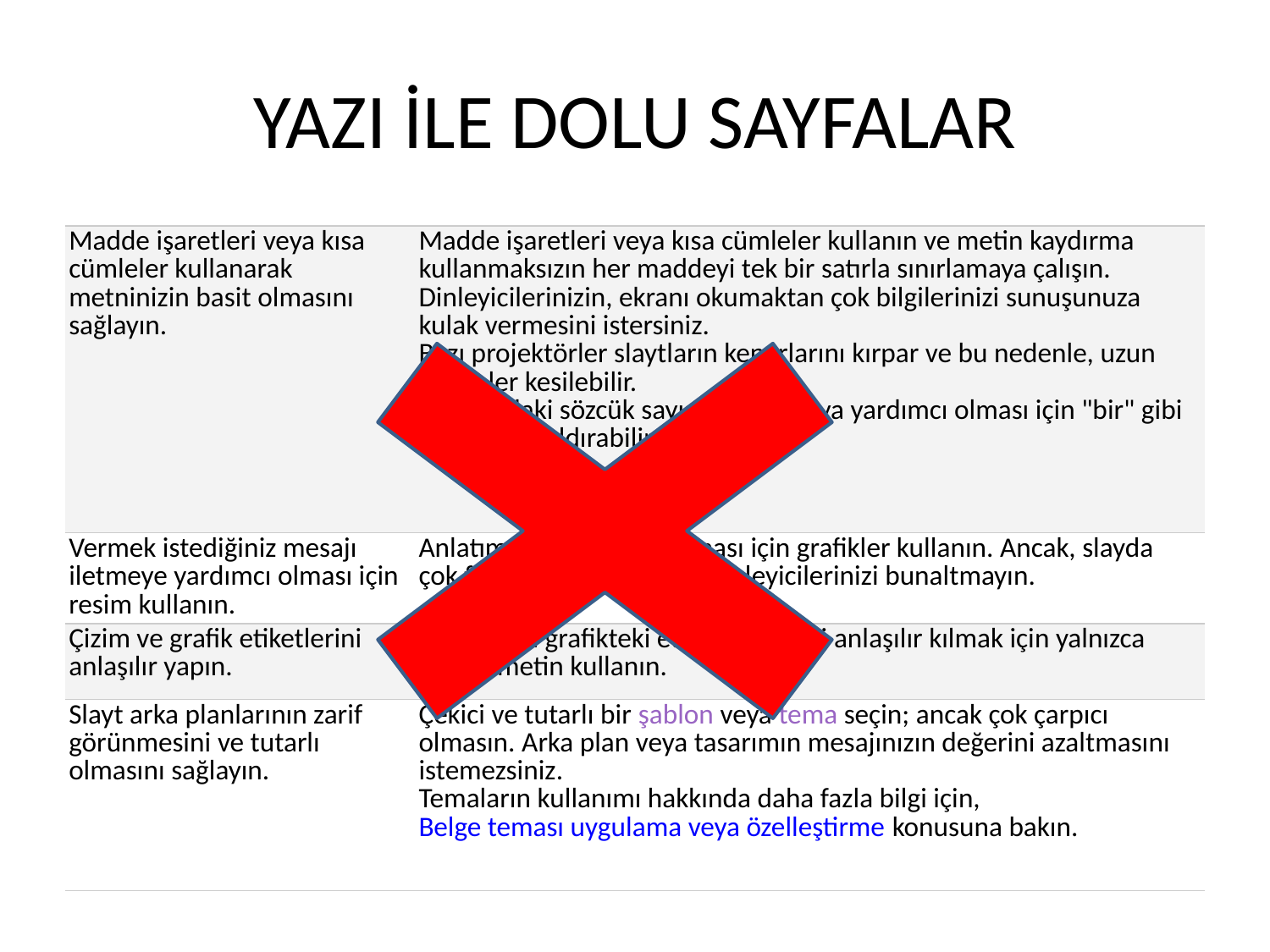

# YAZI İLE DOLU SAYFALAR
| Madde işaretleri veya kısa cümleler kullanarak metninizin basit olmasını sağlayın. | Madde işaretleri veya kısa cümleler kullanın ve metin kaydırma kullanmaksızın her maddeyi tek bir satırla sınırlamaya çalışın. Dinleyicilerinizin, ekranı okumaktan çok bilgilerinizi sunuşunuza kulak vermesini istersiniz. Bazı projektörler slaytların kenarlarını kırpar ve bu nedenle, uzun cümleler kesilebilir. Bir satırdaki sözcük sayısını azaltmaya yardımcı olması için "bir" gibi artikelleri kaldırabilirsiniz. |
| --- | --- |
| Vermek istediğiniz mesajı iletmeye yardımcı olması için resim kullanın. | Anlatımınıza yardımcı olması için grafikler kullanın. Ancak, slayda çok fazla grafik ekleyerek dinleyicilerinizi bunaltmayın. |
| Çizim ve grafik etiketlerini anlaşılır yapın. | Çizim veya grafikteki etiket öğelerini anlaşılır kılmak için yalnızca yeterli metin kullanın. |
| Slayt arka planlarının zarif görünmesini ve tutarlı olmasını sağlayın. | Çekici ve tutarlı bir şablon veya tema seçin; ancak çok çarpıcı olmasın. Arka plan veya tasarımın mesajınızın değerini azaltmasını istemezsiniz. Temaların kullanımı hakkında daha fazla bilgi için, Belge teması uygulama veya özelleştirme konusuna bakın. |